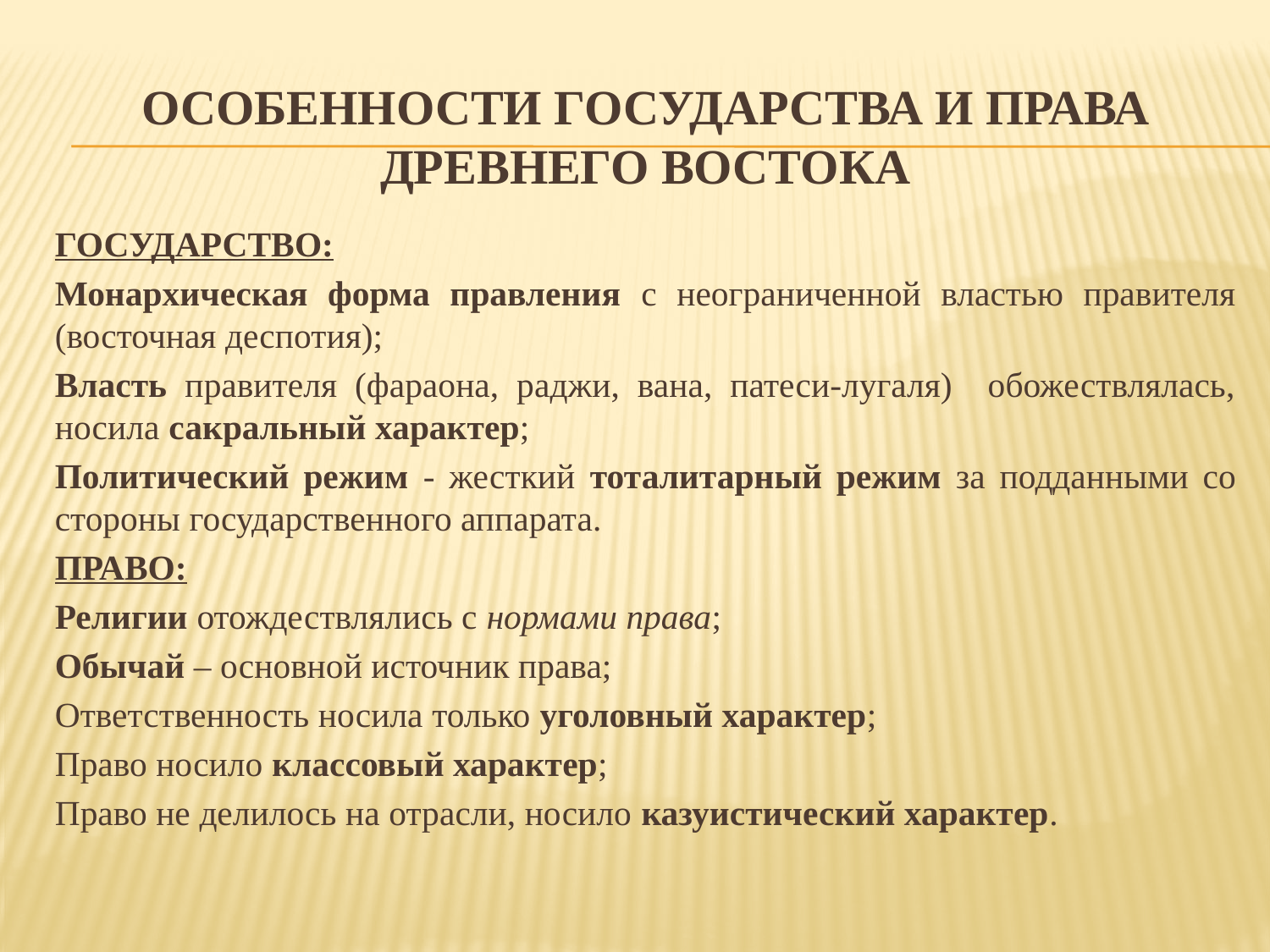

# Особенности ГОСУДАРСТВА И права Древнего Востока
ГОСУДАРСТВО:
Монархическая форма правления с неограниченной властью правителя (восточная деспотия);
Власть правителя (фараона, раджи, вана, патеси-лугаля)  обожествлялась, носила сакральный характер;
Политический режим - жесткий тоталитарный режим за подданными со стороны государственного аппарата.
ПРАВО:
Религии отождествлялись с нормами права;
Обычай – основной источник права;
Ответственность носила только уголовный характер;
Право носило классовый характер;
Право не делилось на отрасли, носило казуистический характер.